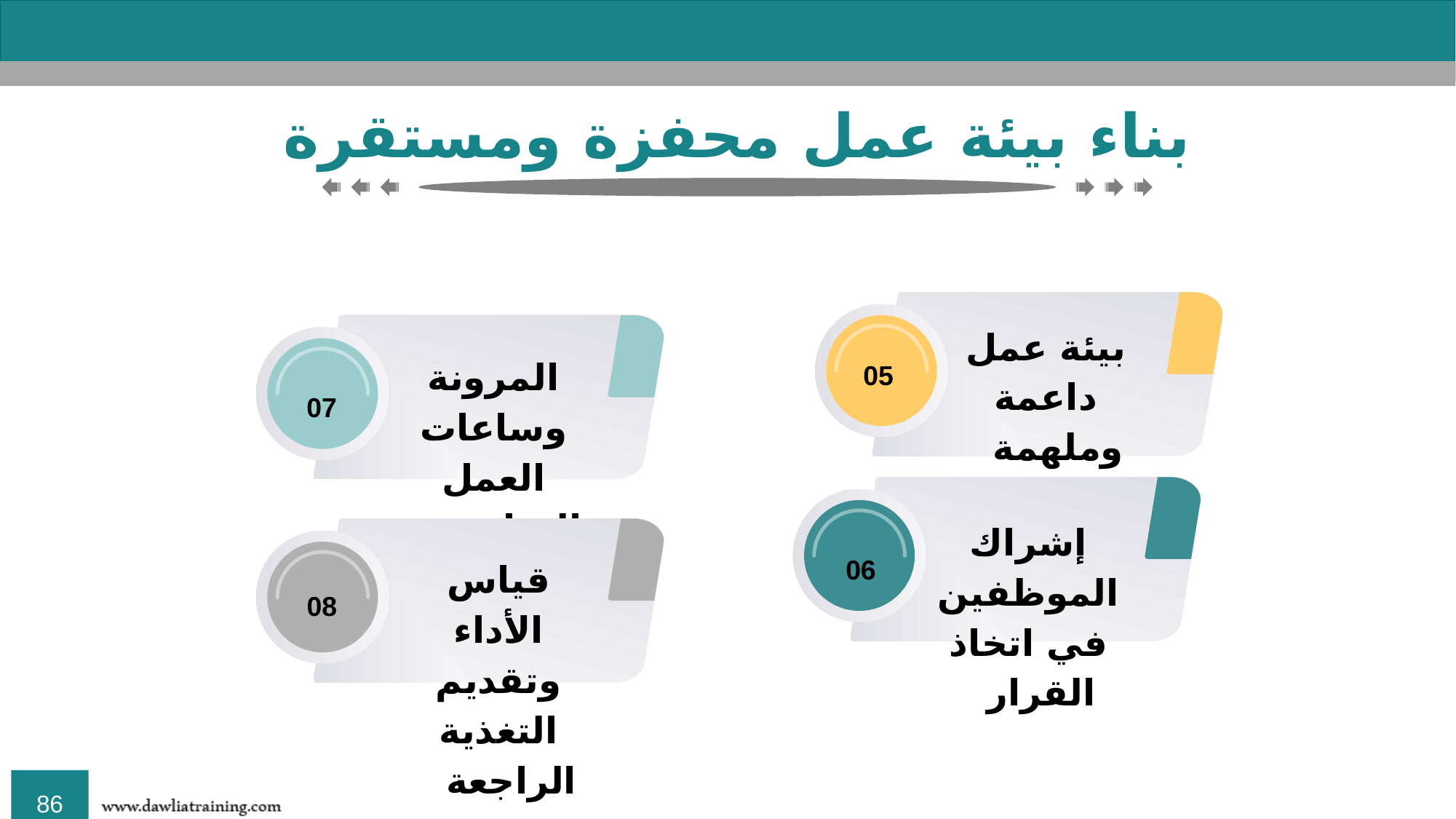

بناء بيئة عمل محفزة ومستقرة

بيئة عمل داعمة وملهمة
05

المرونة وساعات العمل المناسبة
07

إشراك الموظفين في اتخاذ القرار
06

قياس الأداء وتقديم التغذية الراجعة
08